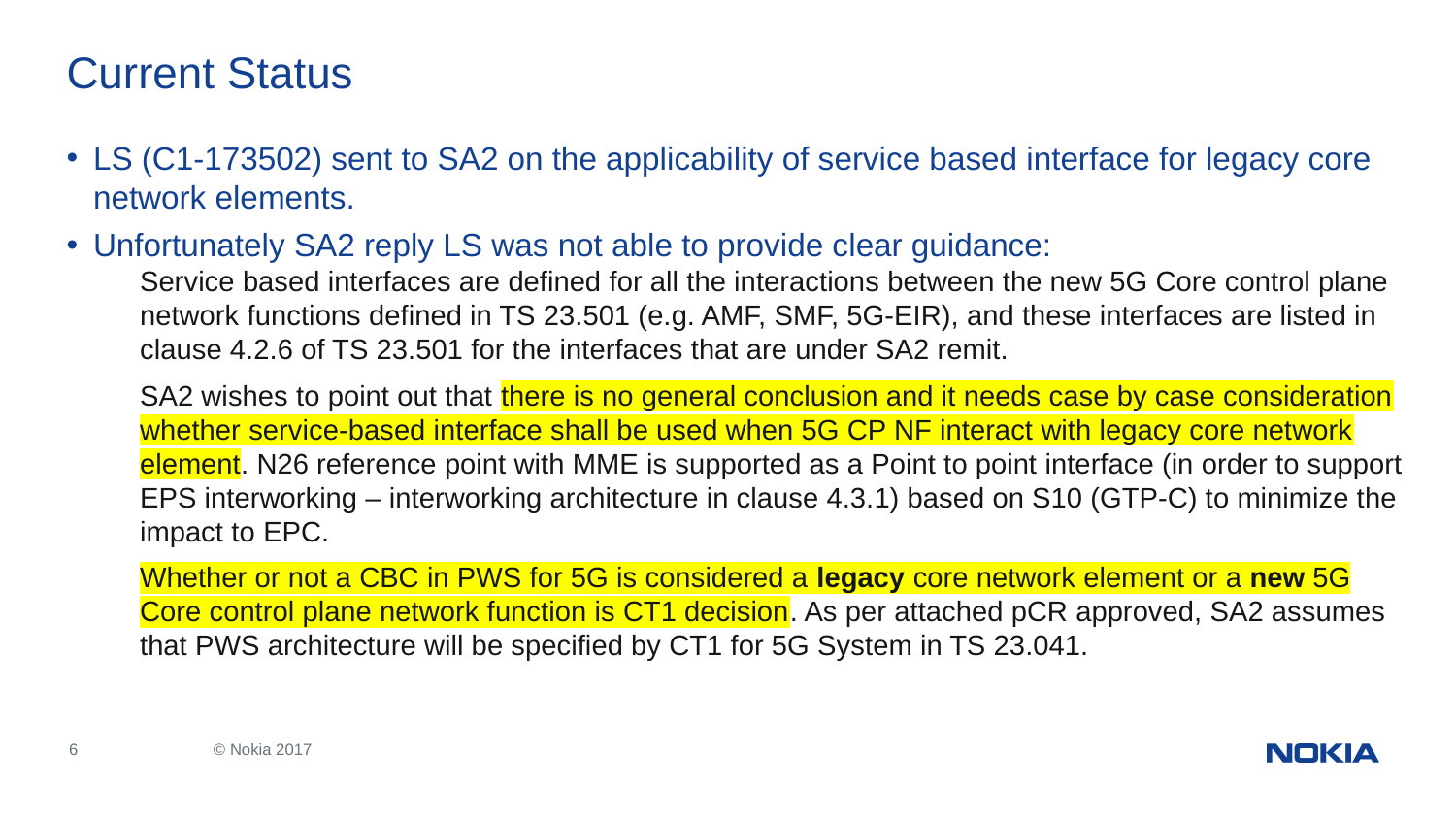

# Current Status
LS (C1-173502) sent to SA2 on the applicability of service based interface for legacy core network elements.
Unfortunately SA2 reply LS was not able to provide clear guidance:
Service based interfaces are defined for all the interactions between the new 5G Core control plane network functions defined in TS 23.501 (e.g. AMF, SMF, 5G-EIR), and these interfaces are listed in clause 4.2.6 of TS 23.501 for the interfaces that are under SA2 remit.
SA2 wishes to point out that there is no general conclusion and it needs case by case consideration whether service-based interface shall be used when 5G CP NF interact with legacy core network element. N26 reference point with MME is supported as a Point to point interface (in order to support EPS interworking – interworking architecture in clause 4.3.1) based on S10 (GTP-C) to minimize the impact to EPC.
Whether or not a CBC in PWS for 5G is considered a legacy core network element or a new 5G Core control plane network function is CT1 decision. As per attached pCR approved, SA2 assumes that PWS architecture will be specified by CT1 for 5G System in TS 23.041.

Nokia Internal Use